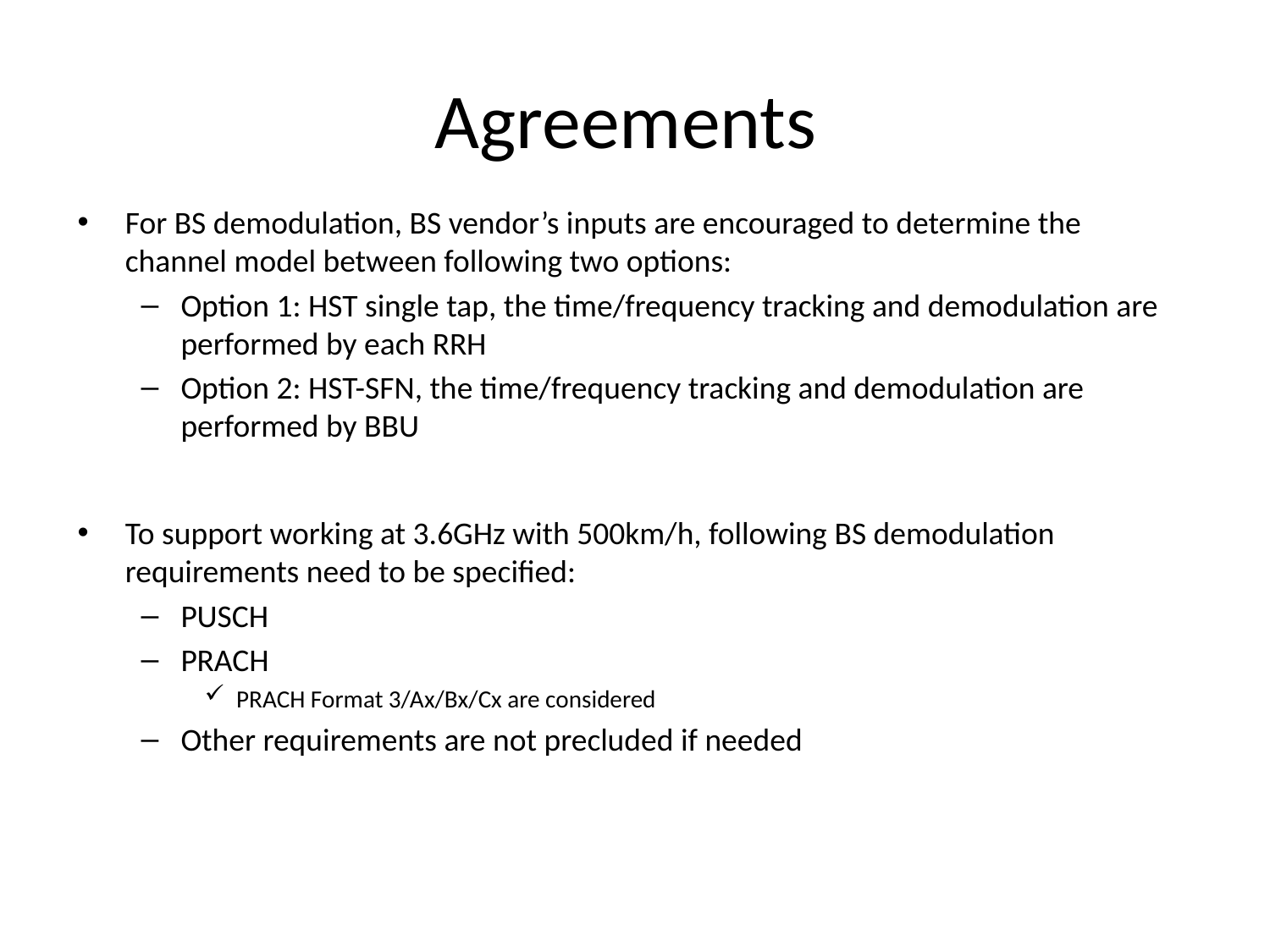

# Agreements
For BS demodulation, BS vendor’s inputs are encouraged to determine the channel model between following two options:
Option 1: HST single tap, the time/frequency tracking and demodulation are performed by each RRH
Option 2: HST-SFN, the time/frequency tracking and demodulation are performed by BBU

To support working at 3.6GHz with 500km/h, following BS demodulation requirements need to be specified:
PUSCH
PRACH
PRACH Format 3/Ax/Bx/Cx are considered
Other requirements are not precluded if needed